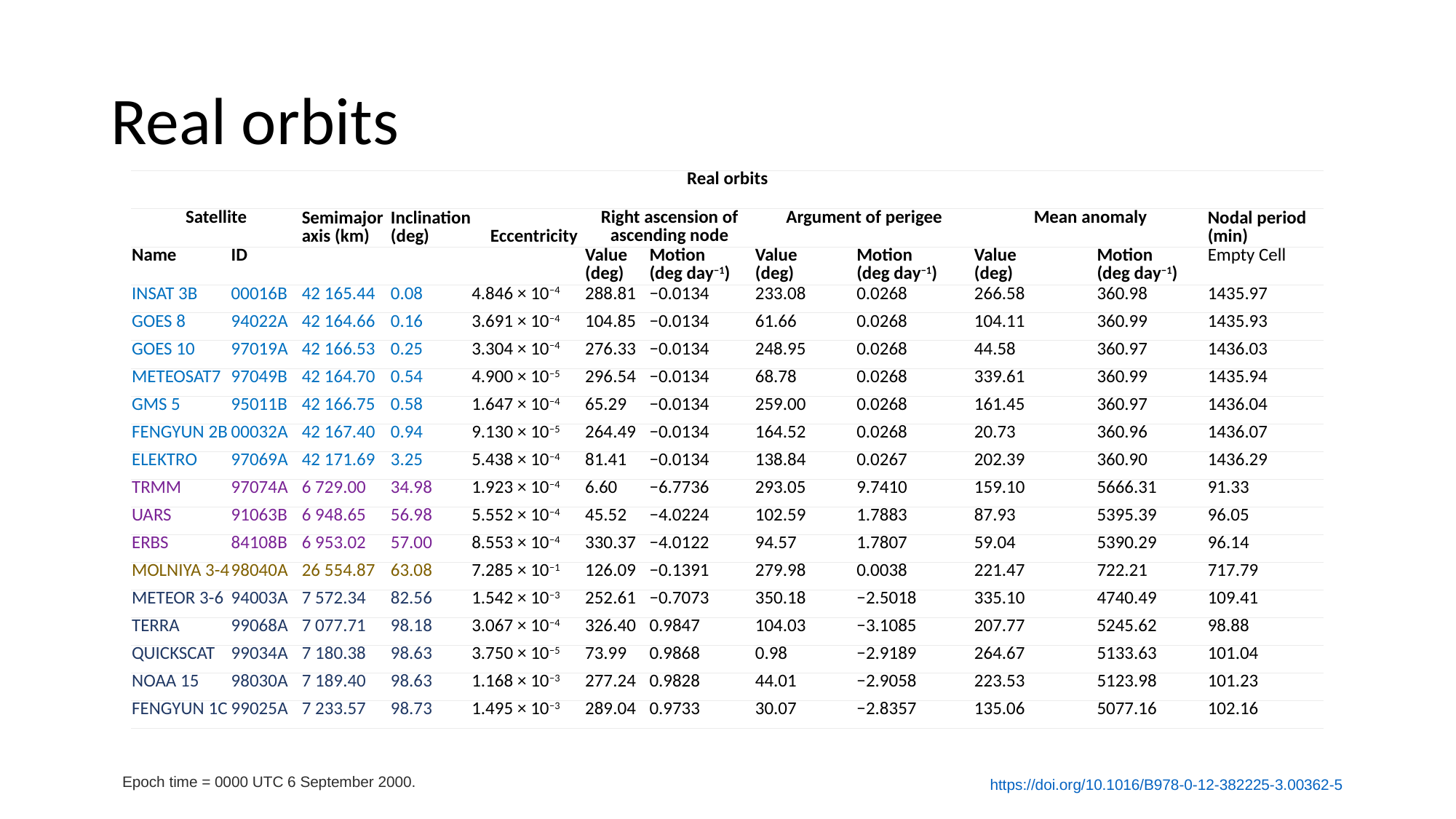

# Real orbits
| Real orbits |  |  |  |  |  |  |  |  |  |  |  |  |
| --- | --- | --- | --- | --- | --- | --- | --- | --- | --- | --- | --- | --- |
| Satellite |  | Semimajor axis (km) | Inclination (deg) |  | Eccentricity | Right ascension of ascending node |  | Argument of perigee |  | Mean anomaly |  | Nodal period (min) |
| Name | ID |  |  |  |  | Value (deg) | Motion (deg day−1) | Value (deg) | Motion (deg day−1) | Value (deg) | Motion (deg day−1) | Empty Cell |
| INSAT 3B | 00016B | 42 165.44 | 0.08 | 4.846 × 10−4 |  | 288.81 | −0.0134 | 233.08 | 0.0268 | 266.58 | 360.98 | 1435.97 |
| GOES 8 | 94022A | 42 164.66 | 0.16 | 3.691 × 10−4 |  | 104.85 | −0.0134 | 61.66 | 0.0268 | 104.11 | 360.99 | 1435.93 |
| GOES 10 | 97019A | 42 166.53 | 0.25 | 3.304 × 10−4 |  | 276.33 | −0.0134 | 248.95 | 0.0268 | 44.58 | 360.97 | 1436.03 |
| METEOSAT7 | 97049B | 42 164.70 | 0.54 | 4.900 × 10−5 |  | 296.54 | −0.0134 | 68.78 | 0.0268 | 339.61 | 360.99 | 1435.94 |
| GMS 5 | 95011B | 42 166.75 | 0.58 | 1.647 × 10−4 |  | 65.29 | −0.0134 | 259.00 | 0.0268 | 161.45 | 360.97 | 1436.04 |
| FENGYUN 2B | 00032A | 42 167.40 | 0.94 | 9.130 × 10−5 |  | 264.49 | −0.0134 | 164.52 | 0.0268 | 20.73 | 360.96 | 1436.07 |
| ELEKTRO | 97069A | 42 171.69 | 3.25 | 5.438 × 10−4 |  | 81.41 | −0.0134 | 138.84 | 0.0267 | 202.39 | 360.90 | 1436.29 |
| TRMM | 97074A | 6 729.00 | 34.98 | 1.923 × 10−4 |  | 6.60 | −6.7736 | 293.05 | 9.7410 | 159.10 | 5666.31 | 91.33 |
| UARS | 91063B | 6 948.65 | 56.98 | 5.552 × 10−4 |  | 45.52 | −4.0224 | 102.59 | 1.7883 | 87.93 | 5395.39 | 96.05 |
| ERBS | 84108B | 6 953.02 | 57.00 | 8.553 × 10−4 |  | 330.37 | −4.0122 | 94.57 | 1.7807 | 59.04 | 5390.29 | 96.14 |
| MOLNIYA 3-4 | 98040A | 26 554.87 | 63.08 | 7.285 × 10−1 |  | 126.09 | −0.1391 | 279.98 | 0.0038 | 221.47 | 722.21 | 717.79 |
| METEOR 3-6 | 94003A | 7 572.34 | 82.56 | 1.542 × 10−3 |  | 252.61 | −0.7073 | 350.18 | −2.5018 | 335.10 | 4740.49 | 109.41 |
| TERRA | 99068A | 7 077.71 | 98.18 | 3.067 × 10−4 |  | 326.40 | 0.9847 | 104.03 | −3.1085 | 207.77 | 5245.62 | 98.88 |
| QUICKSCAT | 99034A | 7 180.38 | 98.63 | 3.750 × 10−5 |  | 73.99 | 0.9868 | 0.98 | −2.9189 | 264.67 | 5133.63 | 101.04 |
| NOAA 15 | 98030A | 7 189.40 | 98.63 | 1.168 × 10−3 |  | 277.24 | 0.9828 | 44.01 | −2.9058 | 223.53 | 5123.98 | 101.23 |
| FENGYUN 1C | 99025A | 7 233.57 | 98.73 | 1.495 × 10−3 |  | 289.04 | 0.9733 | 30.07 | −2.8357 | 135.06 | 5077.16 | 102.16 |
Epoch time = 0000 UTC 6 September 2000.
https://doi.org/10.1016/B978-0-12-382225-3.00362-5